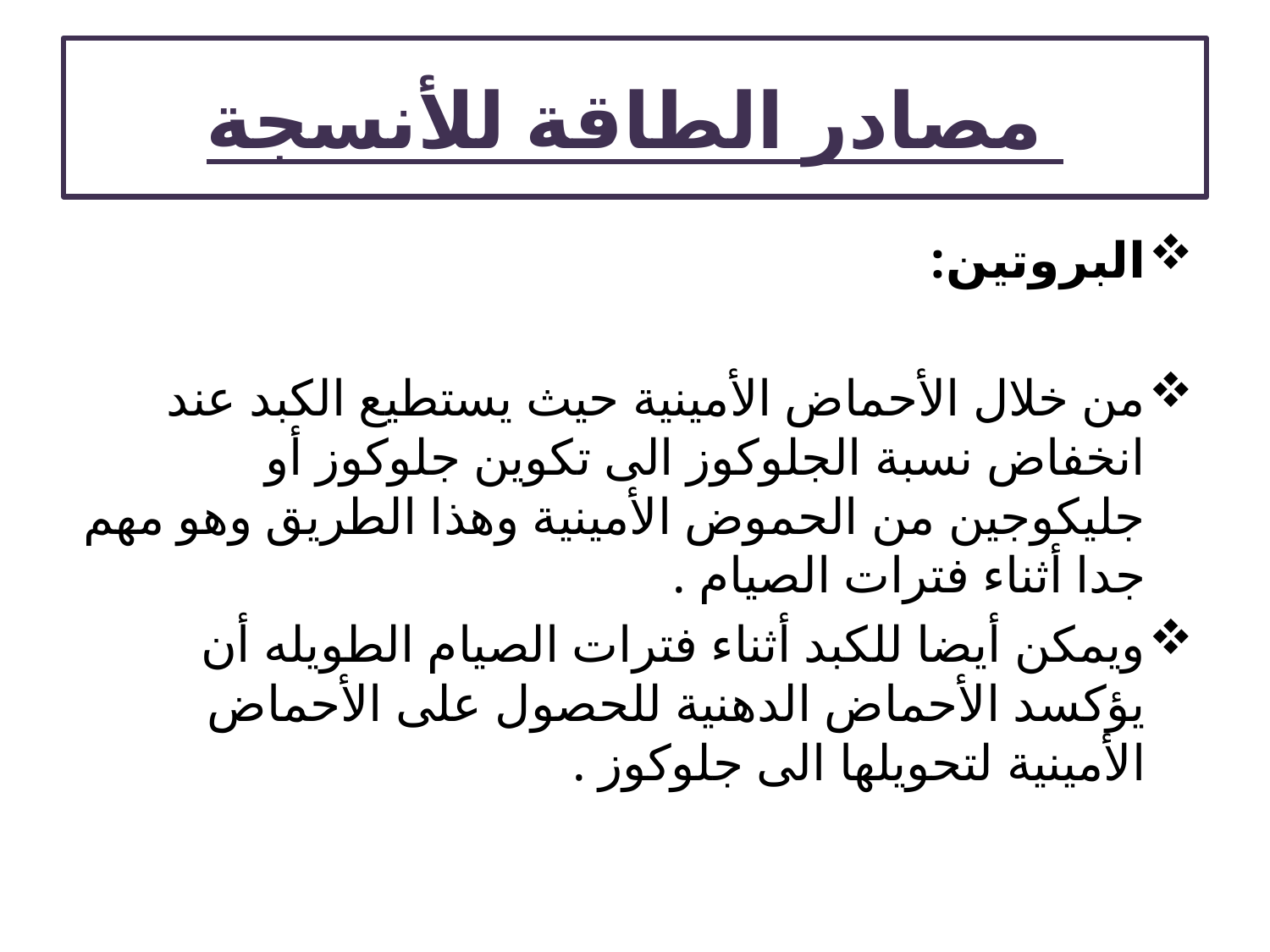

# مصادر الطاقة للأنسجة
البروتين:

من خلال الأحماض الأمينية حيث يستطيع الكبد عند انخفاض نسبة الجلوكوز الى تكوين جلوكوز أو جليكوجين من الحموض الأمينية وهذا الطريق وهو مهم جدا أثناء فترات الصيام .
ويمكن أيضا للكبد أثناء فترات الصيام الطويله أن يؤكسد الأحماض الدهنية للحصول على الأحماض الأمينية لتحويلها الى جلوكوز .